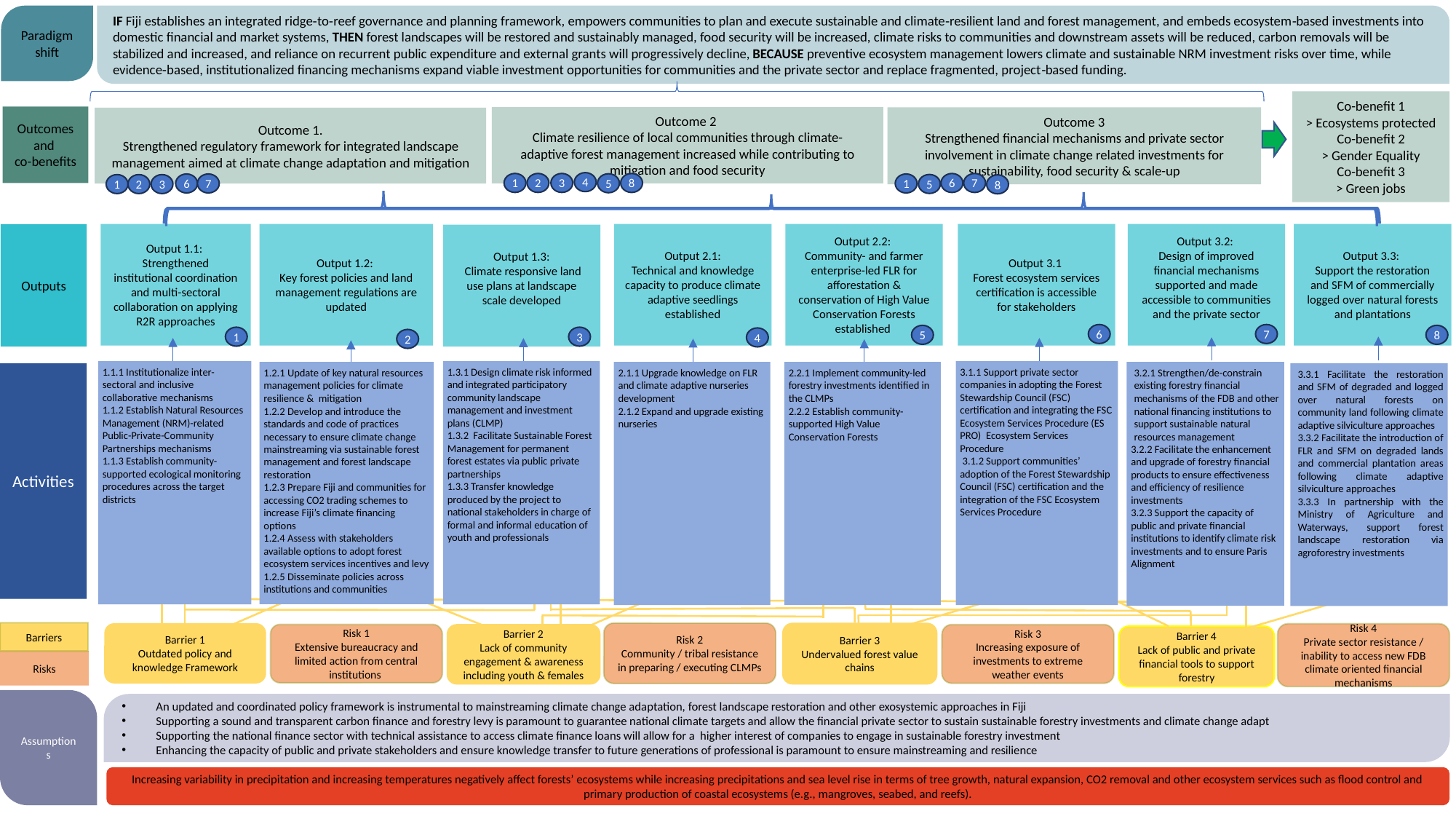

Paradigm shift
IF Fiji establishes an integrated ridge‑to‑reef governance and planning framework, empowers communities to plan and execute sustainable and climate‑resilient land and forest management, and embeds ecosystem‑based investments into domestic financial and market systems, THEN forest landscapes will be restored and sustainably managed, food security will be increased, climate risks to communities and downstream assets will be reduced, carbon removals will be stabilized and increased, and reliance on recurrent public expenditure and external grants will progressively decline, BECAUSE preventive ecosystem management lowers climate and sustainable NRM investment risks over time, while evidence‑based, institutionalized financing mechanisms expand viable investment opportunities for communities and the private sector and replace fragmented, project‑based funding.
Co-benefit 1
> Ecosystems protected
Co-benefit 2
> Gender Equality
Co-benefit 3
> Green jobs
Outcomes and
co-benefits
Outcome 2
Climate resilience of local communities through climate-adaptive forest management increased while contributing to mitigation and food security
Outcome 3
Strengthened financial mechanisms and private sector involvement in climate change related investments for sustainability, food security & scale-up
Outcome 1.
Strengthened regulatory framework for integrated landscape management aimed at climate change adaptation and mitigation

4
3
2
1
8
6
7
5
7
1
6
5
3
1
2
8
Output 1.1:
Strengthened institutional coordination and multi-sectoral collaboration on applying R2R approaches
Output 3.2:
Design of improved financial mechanisms supported and made accessible to communities and the private sector

Output 3.3:
Support the restoration and SFM of commercially logged over natural forests and plantations
Output 2.2:
Community- and farmer enterprise-led FLR for afforestation & conservation of High Value Conservation Forests established
Output 3.1
Forest ecosystem services certification is accessible for stakeholders
Output 2.1:
Technical and knowledge capacity to produce climate adaptive seedlings established
Output 1.2:
Key forest policies and land management regulations are updated
Outputs
Output 1.3:
 Climate responsive land use plans at landscape scale developed

6
7
5
8
1
3
4
2
1.1.1 Institutionalize inter-sectoral and inclusive collaborative mechanisms
1.1.2 Establish Natural Resources Management (NRM)-related Public-Private-Community Partnerships mechanisms
1.1.3 Establish community-supported ecological monitoring procedures across the target districts
1.3.1 Design climate risk informed and integrated participatory community landscape management and investment plans (CLMP)
1.3.2  Facilitate Sustainable Forest Management for permanent forest estates via public private partnerships
1.3.3 Transfer knowledge produced by the project to national stakeholders in charge of formal and informal education of youth and professionals

3.1.1 Support private sector companies in adopting the Forest Stewardship Council (FSC) certification and integrating the FSC Ecosystem Services Procedure (ES PRO)  Ecosystem Services Procedure
 3.1.2 Support communities’ adoption of the Forest Stewardship Council (FSC) certification and the integration of the FSC Ecosystem Services Procedure

1.2.1 Update of key natural resources management policies for climate  resilience &  mitigation
1.2.2 Develop and introduce the standards and code of practices necessary to ensure climate change mainstreaming via sustainable forest management and forest landscape restoration
1.2.3 Prepare Fiji and communities for accessing CO2 trading schemes to increase Fiji’s climate financing options
1.2.4 Assess with stakeholders available options to adopt forest ecosystem services incentives and levy
1.2.5 Disseminate policies across institutions and communities
2.1.1 Upgrade knowledge on FLR and climate adaptive nurseries development
2.1.2 Expand and upgrade existing nurseries
2.2.1 Implement community-led forestry investments identified in the CLMPs
2.2.2 Establish community-supported High Value Conservation Forests

3.2.1 Strengthen/de-constrain existing forestry financial mechanisms of the FDB and other national financing institutions to support sustainable natural resources management
3.2.2 Facilitate the enhancement and upgrade of forestry financial products to ensure effectiveness and efficiency of resilience investments
3.2.3 Support the capacity of public and private financial institutions to identify climate risk investments and to ensure Paris Alignment
3.3.1 Facilitate the restoration and SFM of degraded and logged over natural forests on community land following climate adaptive silviculture approaches
3.3.2 Facilitate the introduction of FLR and SFM on degraded lands and commercial plantation areas following climate adaptive silviculture approaches
3.3.3 In partnership with the Ministry of Agriculture and Waterways, support forest landscape restoration via agroforestry investments
Activities
Barriers
Barrier 3
Undervalued forest value chains
Risk 2
Community / tribal resistance in preparing / executing CLMPs
Barrier 1
Outdated policy and knowledge Framework
Risk 4
Private sector resistance / inability to access new FDB climate oriented financial mechanisms
Barrier 2
Lack of community engagement & awareness including youth & females
Risk 1
Extensive bureaucracy and limited action from central institutions
Risk 3
Increasing exposure of investments to extreme weather events
Barrier 4
Lack of public and private financial tools to support forestry
Risks
Assumptions
An updated and coordinated policy framework is instrumental to mainstreaming climate change adaptation, forest landscape restoration and other exosystemic approaches in Fiji
Supporting a sound and transparent carbon finance and forestry levy is paramount to guarantee national climate targets and allow the financial private sector to sustain sustainable forestry investments and climate change adapt
Supporting the national finance sector with technical assistance to access climate finance loans will allow for a  higher interest of companies to engage in sustainable forestry investment
Enhancing the capacity of public and private stakeholders and ensure knowledge transfer to future generations of professional is paramount to ensure mainstreaming and resilience
Increasing variability in precipitation and increasing temperatures negatively affect forests’ ecosystems while increasing precipitations and sea level rise in terms of tree growth, natural expansion, CO2 removal and other ecosystem services such as flood control and primary production of coastal ecosystems (e.g., mangroves, seabed, and reefs).